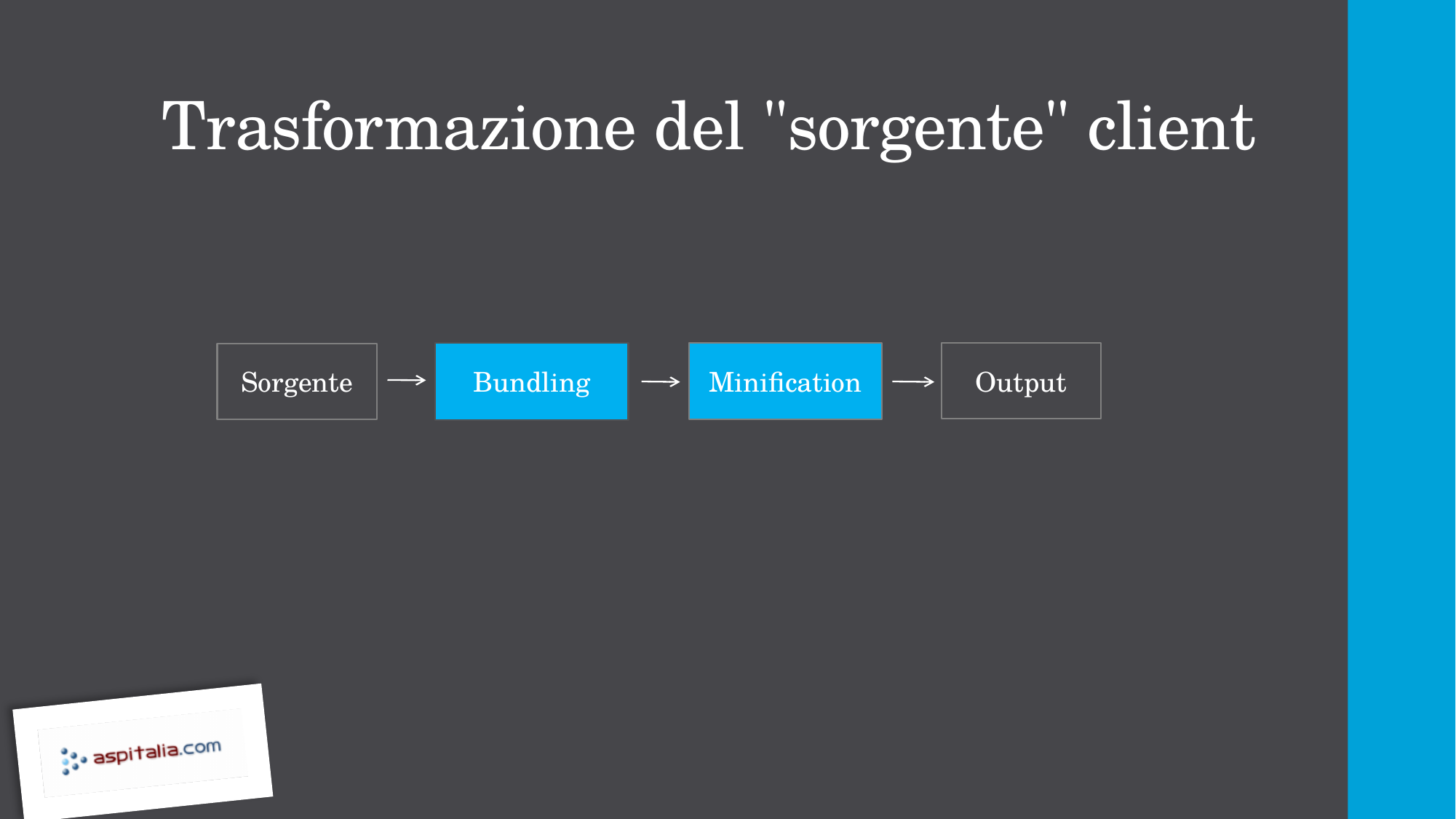

# Trasformazione del "sorgente" client
Minification
Bundling
Output
Sorgente